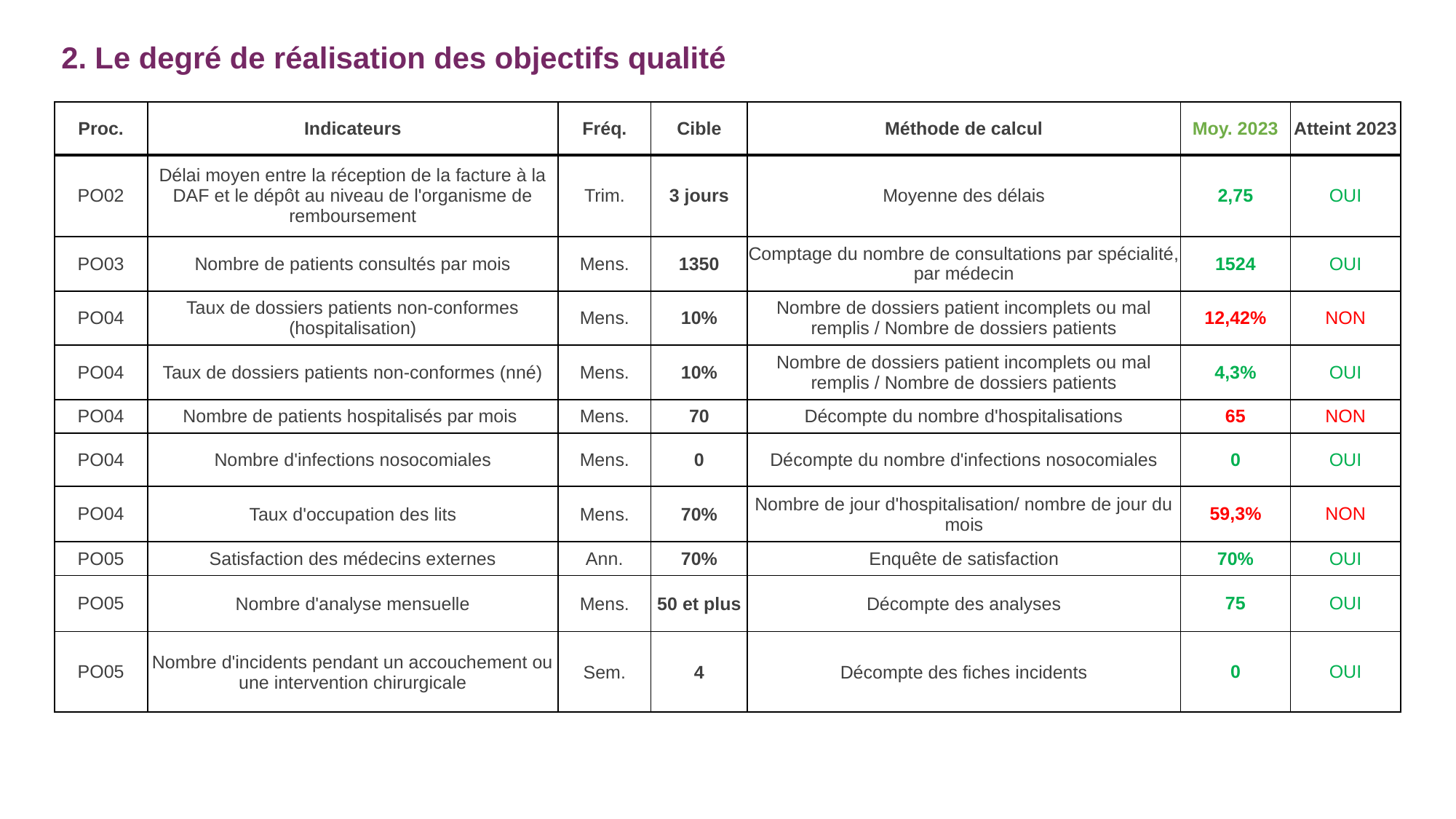

2. Le degré de réalisation des objectifs qualité
| Proc. | Indicateurs | Fréq. | Cible | Méthode de calcul | Moy. 2023 | Atteint 2023 |
| --- | --- | --- | --- | --- | --- | --- |
| PO02 | Délai moyen entre la réception de la facture à la DAF et le dépôt au niveau de l'organisme de remboursement | Trim. | 3 jours | Moyenne des délais | 2,75 | OUI |
| PO03 | Nombre de patients consultés par mois | Mens. | 1350 | Comptage du nombre de consultations par spécialité, par médecin | 1524 | OUI |
| PO04 | Taux de dossiers patients non-conformes (hospitalisation) | Mens. | 10% | Nombre de dossiers patient incomplets ou mal remplis / Nombre de dossiers patients | 12,42% | NON |
| PO04 | Taux de dossiers patients non-conformes (nné) | Mens. | 10% | Nombre de dossiers patient incomplets ou mal remplis / Nombre de dossiers patients | 4,3% | OUI |
| PO04 | Nombre de patients hospitalisés par mois | Mens. | 70 | Décompte du nombre d'hospitalisations | 65 | NON |
| PO04 | Nombre d'infections nosocomiales | Mens. | 0 | Décompte du nombre d'infections nosocomiales | 0 | OUI |
| PO04 | Taux d'occupation des lits | Mens. | 70% | Nombre de jour d'hospitalisation/ nombre de jour du mois | 59,3% | NON |
| PO05 | Satisfaction des médecins externes | Ann. | 70% | Enquête de satisfaction | 70% | OUI |
| PO05 | Nombre d'analyse mensuelle | Mens. | 50 et plus | Décompte des analyses | 75 | OUI |
| PO05 | Nombre d'incidents pendant un accouchement ou une intervention chirurgicale | Sem. | 4 | Décompte des fiches incidents | 0 | OUI |